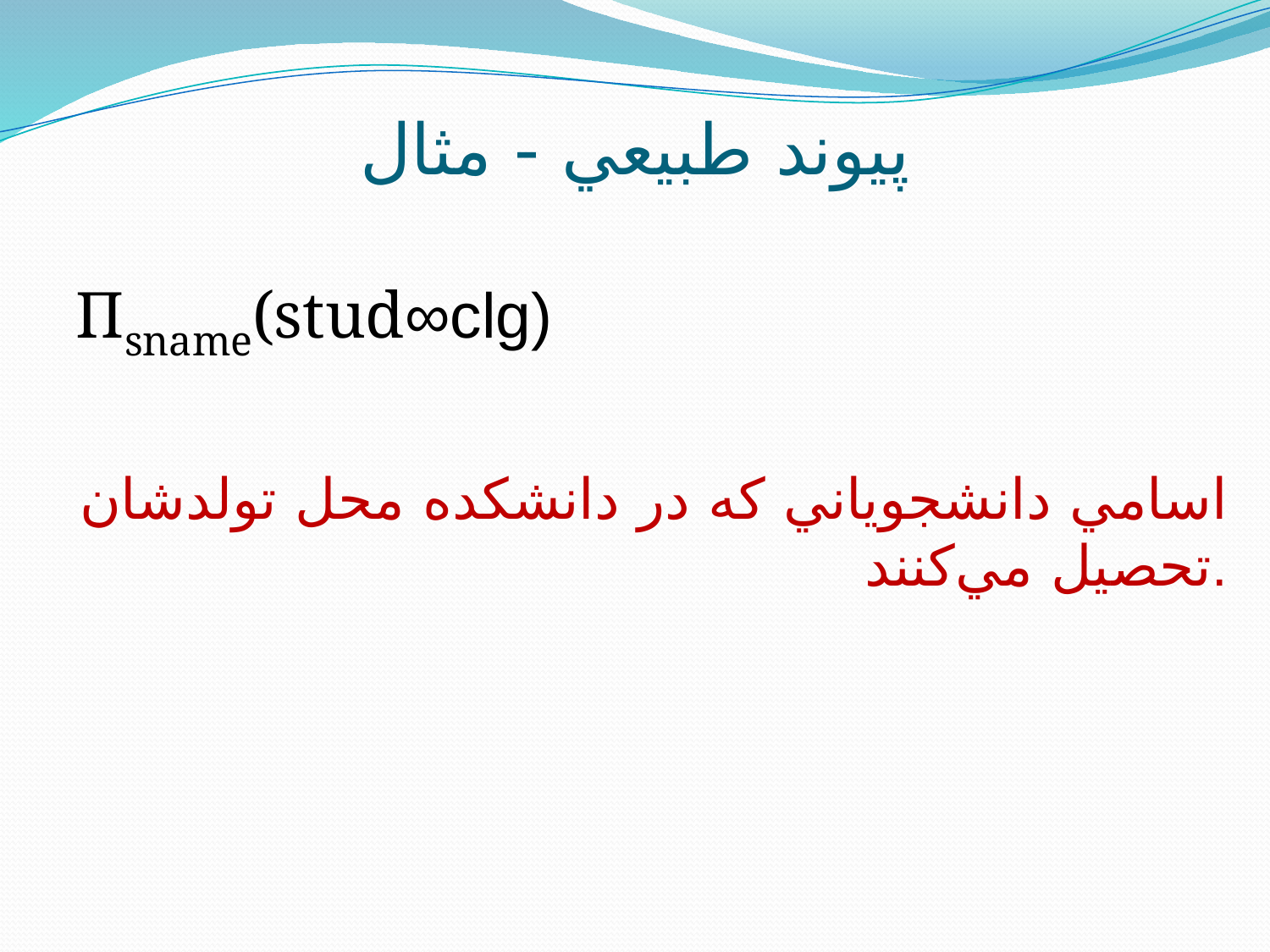

# پيوند طبيعي - مثال
Пsname(stud∞clg)

اسامي دانشجوياني که در دانشکده محل تولدشان تحصيل مي‌کنند.